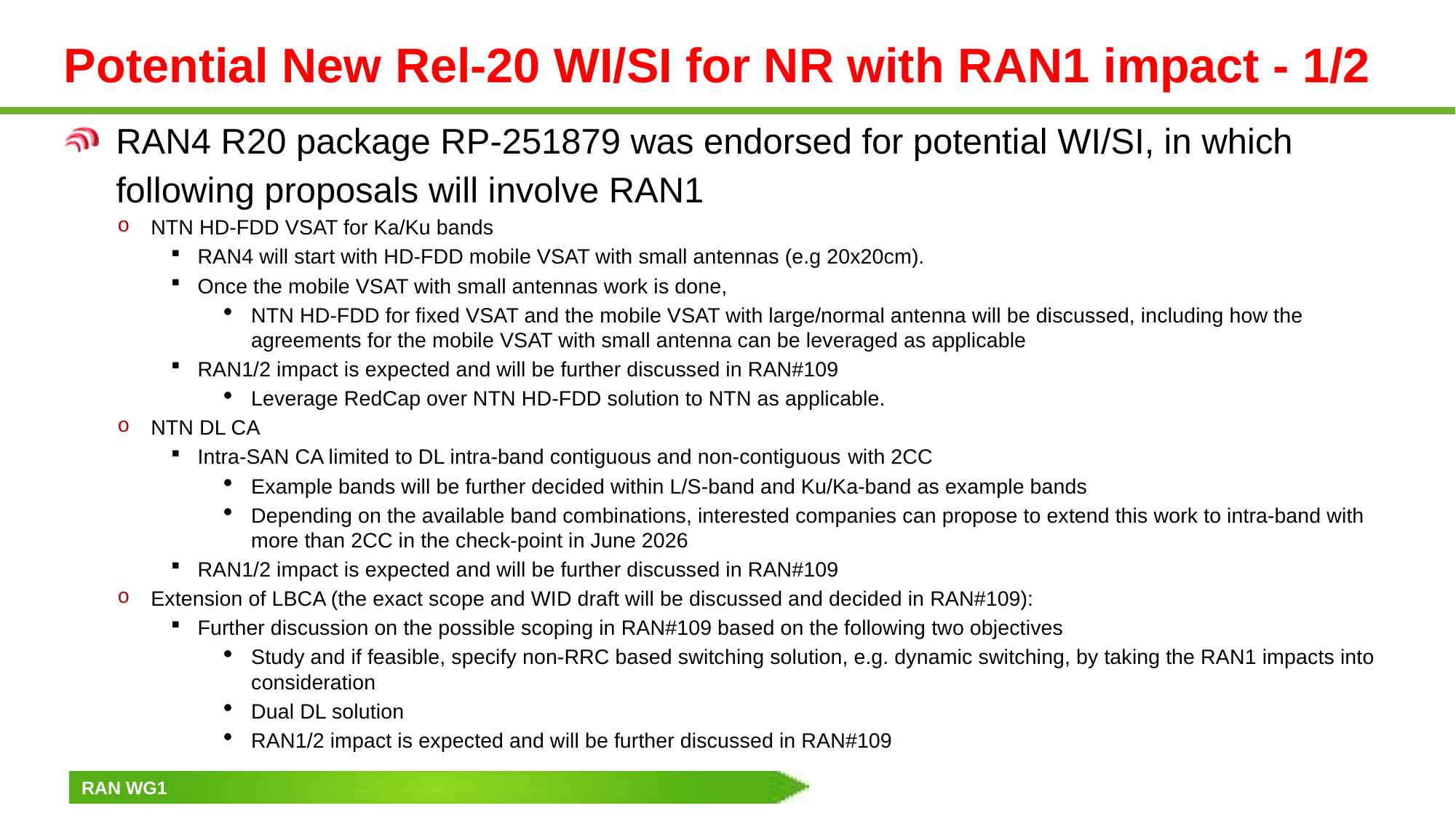

# Potential New Rel-20 WI/SI for NR with RAN1 impact - 1/2
RAN4 R20 package RP-251879 was endorsed for potential WI/SI, in which following proposals will involve RAN1
NTN HD-FDD VSAT for Ka/Ku bands
RAN4 will start with HD-FDD mobile VSAT with small antennas (e.g 20x20cm).
Once the mobile VSAT with small antennas work is done,
NTN HD-FDD for fixed VSAT and the mobile VSAT with large/normal antenna will be discussed, including how the agreements for the mobile VSAT with small antenna can be leveraged as applicable
RAN1/2 impact is expected and will be further discussed in RAN#109
Leverage RedCap over NTN HD-FDD solution to NTN as applicable.
NTN DL CA
Intra-SAN CA limited to DL intra-band contiguous and non-contiguous with 2CC
Example bands will be further decided within L/S-band and Ku/Ka-band as example bands
Depending on the available band combinations, interested companies can propose to extend this work to intra-band with more than 2CC in the check-point in June 2026
RAN1/2 impact is expected and will be further discussed in RAN#109
Extension of LBCA (the exact scope and WID draft will be discussed and decided in RAN#109):
Further discussion on the possible scoping in RAN#109 based on the following two objectives
Study and if feasible, specify non-RRC based switching solution, e.g. dynamic switching, by taking the RAN1 impacts into consideration
Dual DL solution
RAN1/2 impact is expected and will be further discussed in RAN#109